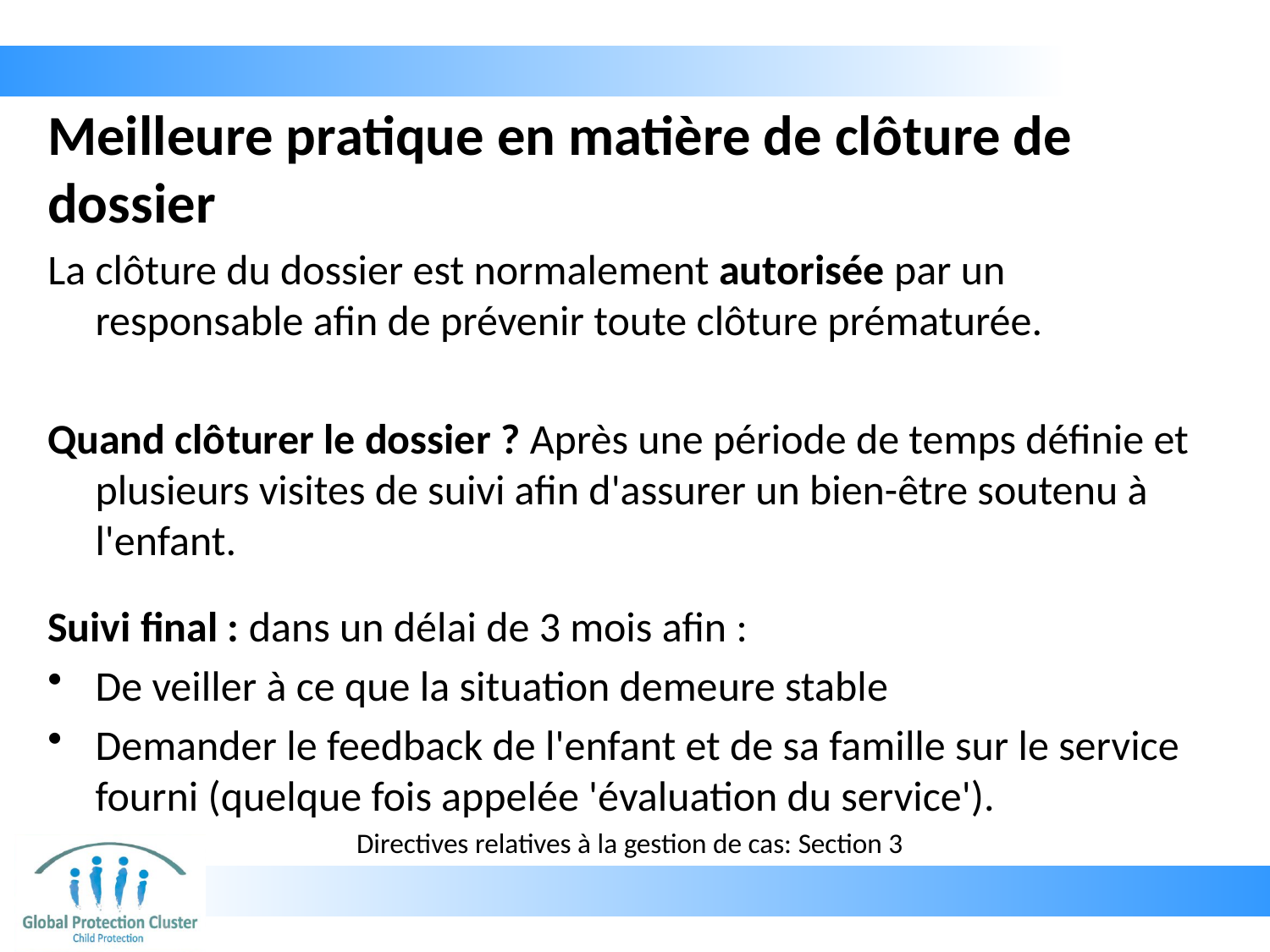

# Meilleure pratique en matière de clôture de dossier
La clôture du dossier est normalement autorisée par un responsable afin de prévenir toute clôture prématurée.

Quand clôturer le dossier ? Après une période de temps définie et plusieurs visites de suivi afin d'assurer un bien-être soutenu à l'enfant.

Suivi final : dans un délai de 3 mois afin :
De veiller à ce que la situation demeure stable
Demander le feedback de l'enfant et de sa famille sur le service fourni (quelque fois appelée 'évaluation du service').
Directives relatives à la gestion de cas: Section 3